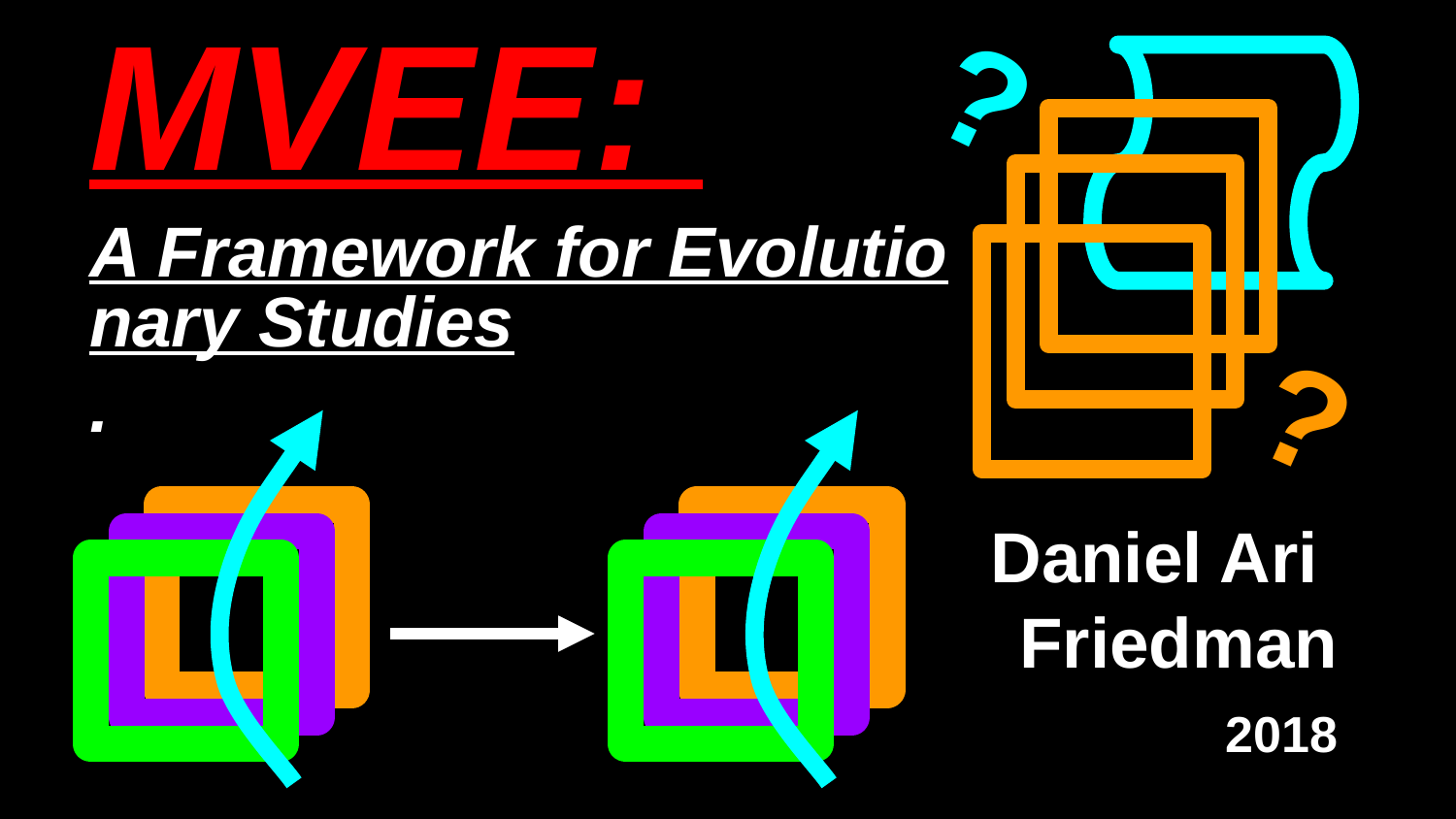

MVEE:
A Framework for Evolutionary Studies.
?

?

Daniel Ari
Friedman
    2018